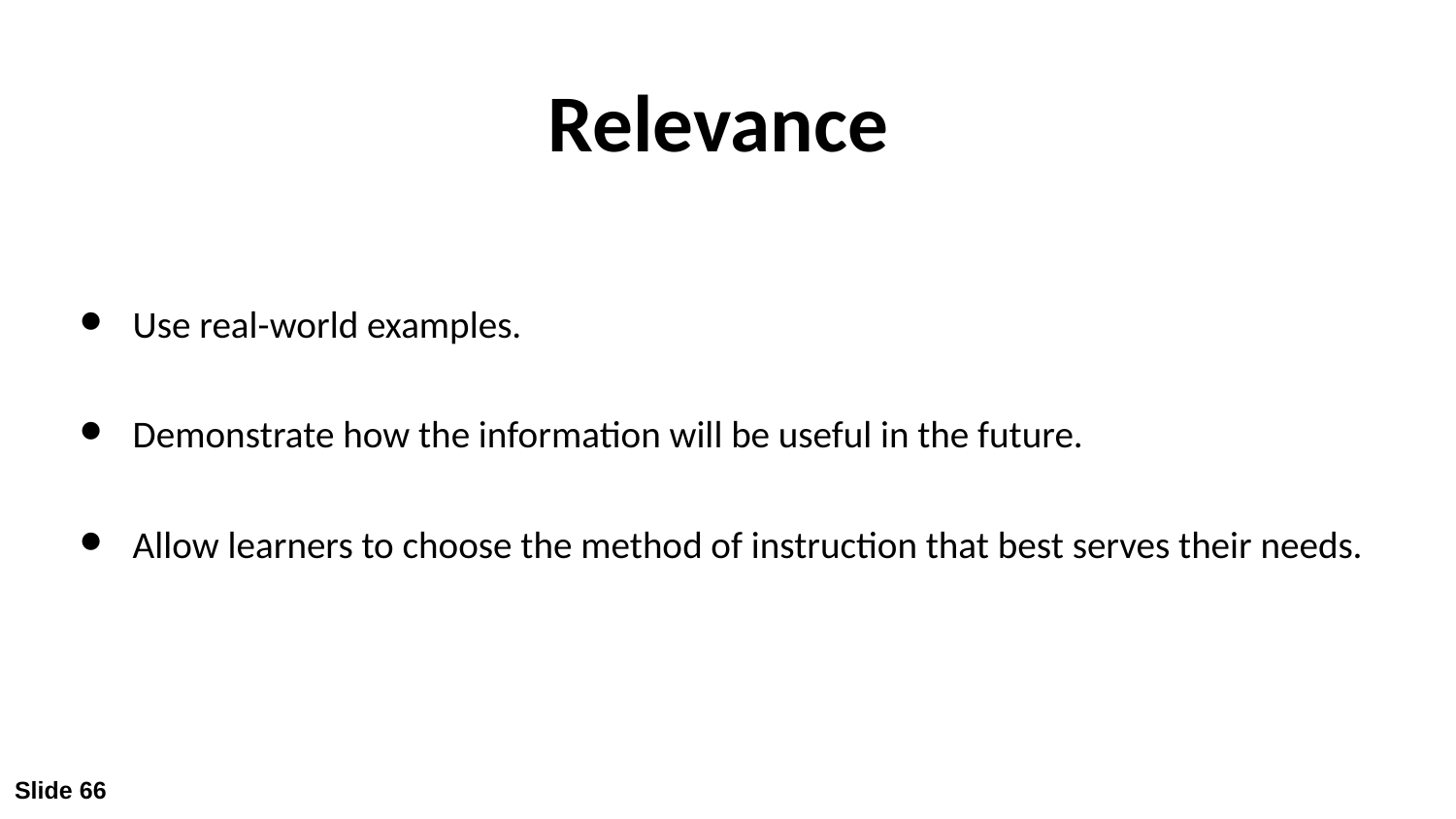

# Relevance
Use real-world examples.
Demonstrate how the information will be useful in the future.
Allow learners to choose the method of instruction that best serves their needs.
Slide 66